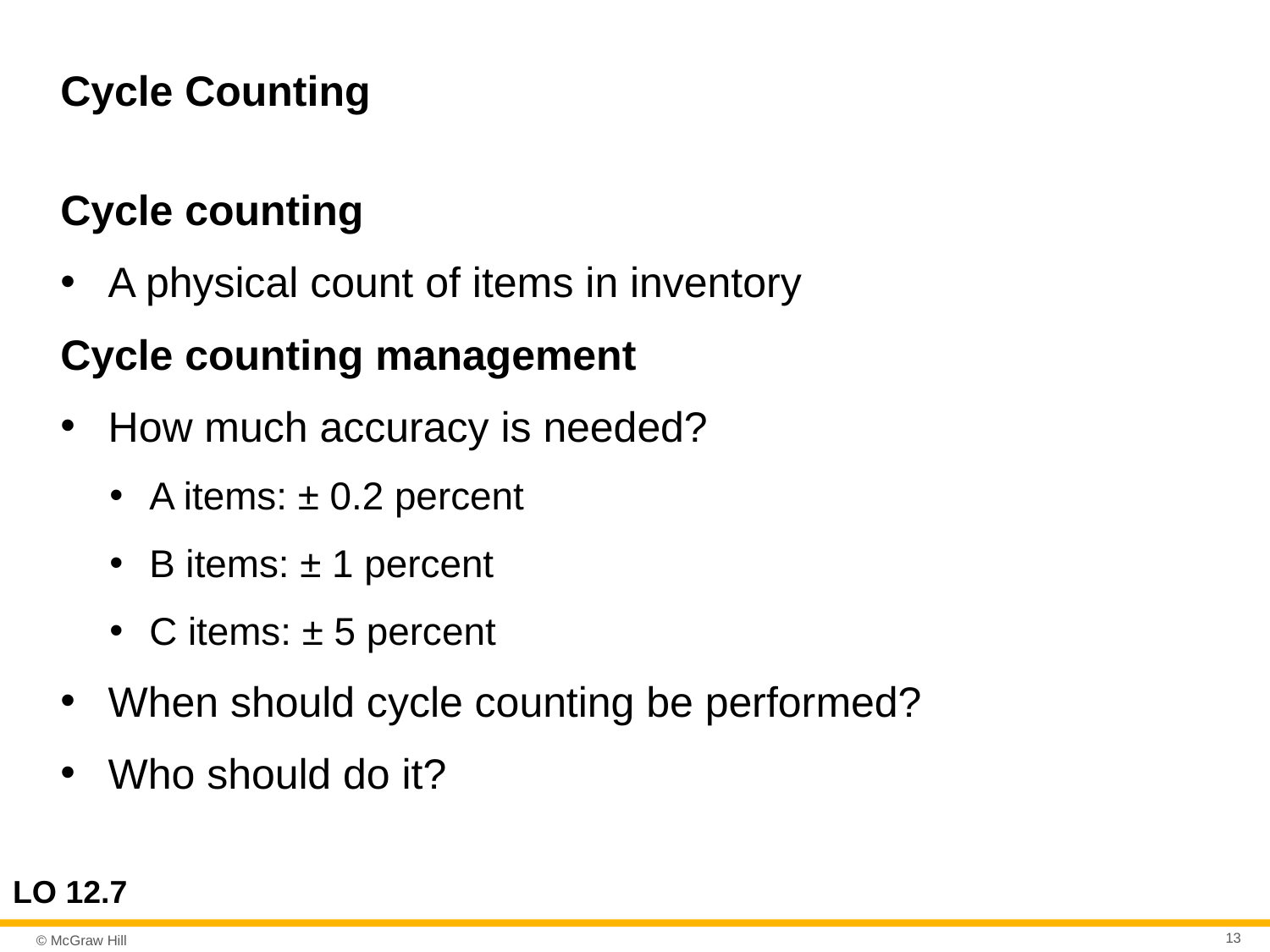

# Cycle Counting
Cycle counting
A physical count of items in inventory
Cycle counting management
How much accuracy is needed?
A items: ± 0.2 percent
B items: ± 1 percent
C items: ± 5 percent
When should cycle counting be performed?
Who should do it?
LO 12.7